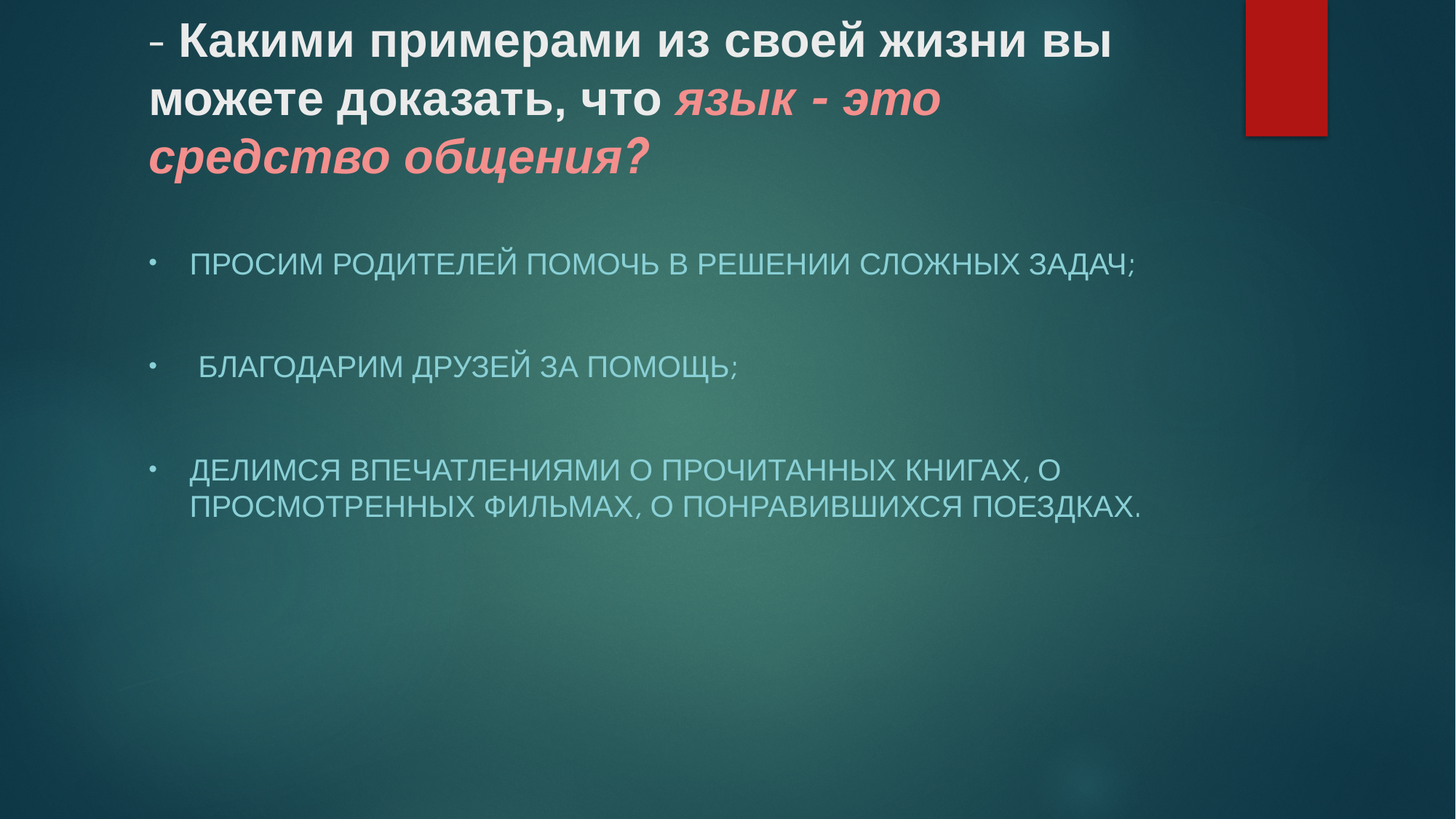

# - Какими примерами из своей жизни вы можете доказать, что язык - это средство общения?
просим родителей помочь в решении сложных задач;

 благодарим друзей за помощь;

делимся впечатлениями о прочитанных книгах, о просмотренных фильмах, о понравившихся поездках.